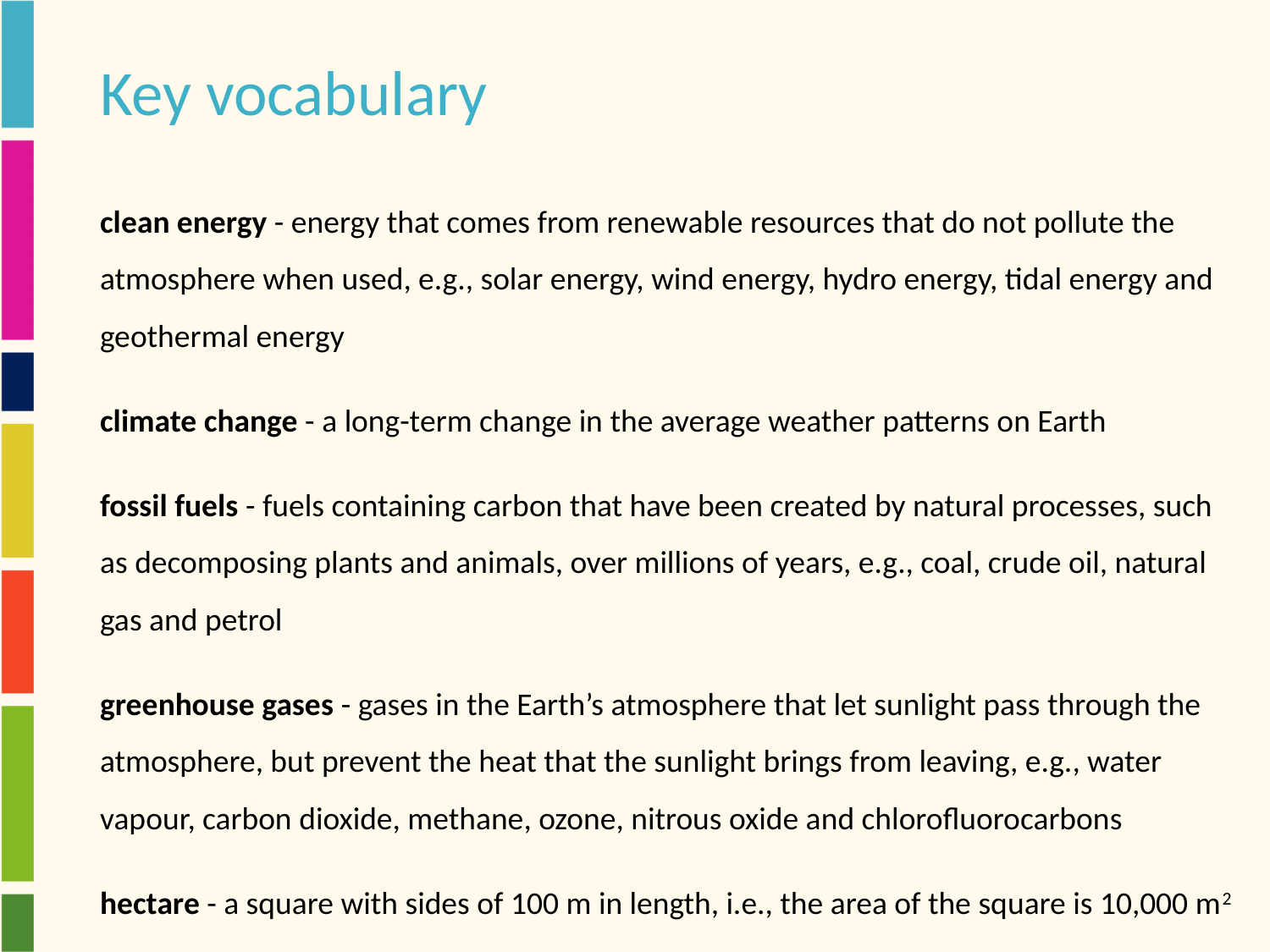

# Key vocabulary
clean energy - energy that comes from renewable resources that do not pollute the atmosphere when used, e.g., solar energy, wind energy, hydro energy, tidal energy and geothermal energy
climate change - a long-term change in the average weather patterns on Earth
fossil fuels - fuels containing carbon that have been created by natural processes, such as decomposing plants and animals, over millions of years, e.g., coal, crude oil, natural gas and petrol
greenhouse gases - gases in the Earth’s atmosphere that let sunlight pass through the atmosphere, but prevent the heat that the sunlight brings from leaving, e.g., water vapour, carbon dioxide, methane, ozone, nitrous oxide and chlorofluorocarbons
hectare - a square with sides of 100 m in length, i.e., the area of the square is 10,000 m2